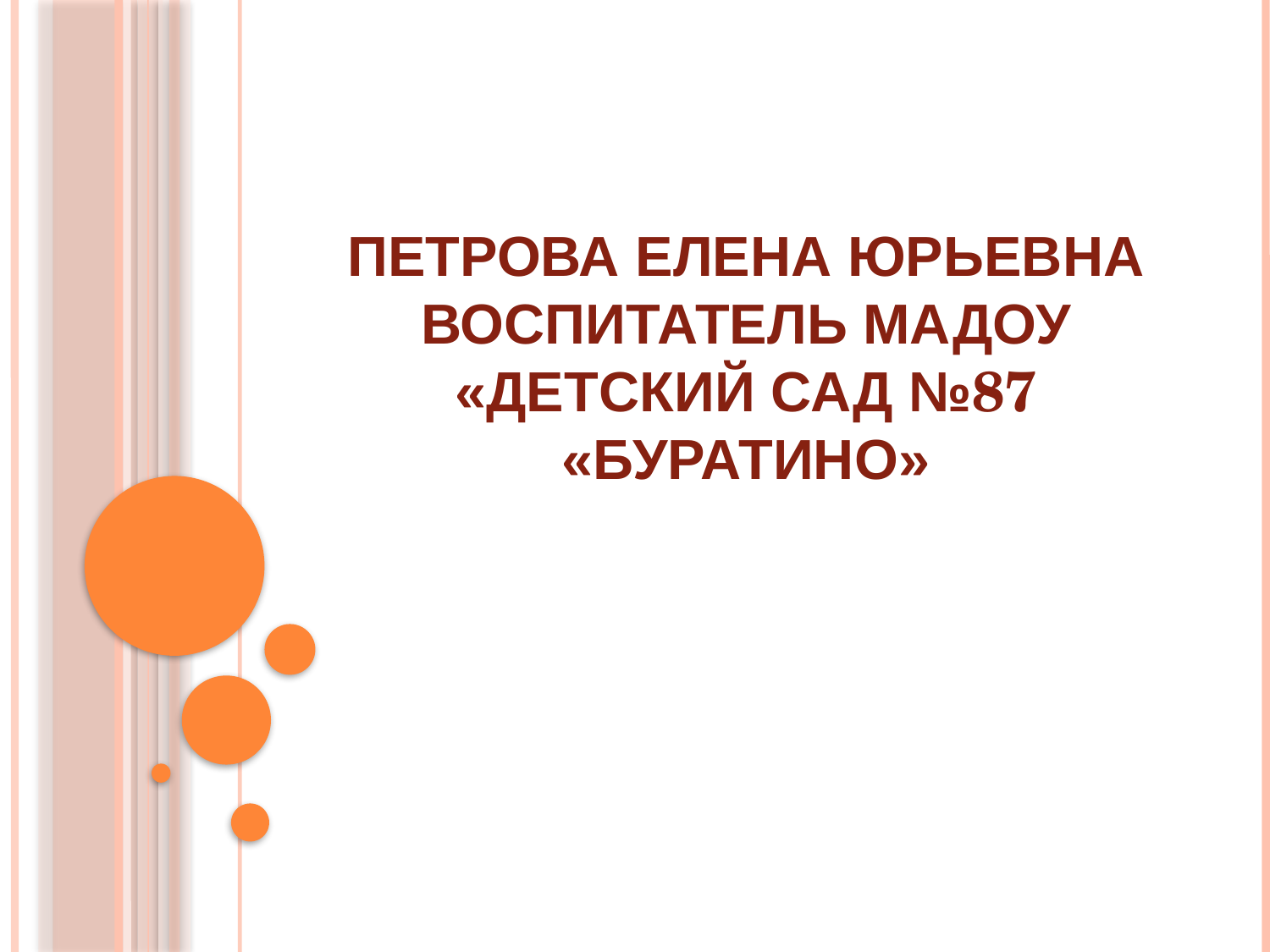

# Петрова Елена Юрьевна воспитатель МАДОУ «Детский сад №87 «Буратино»